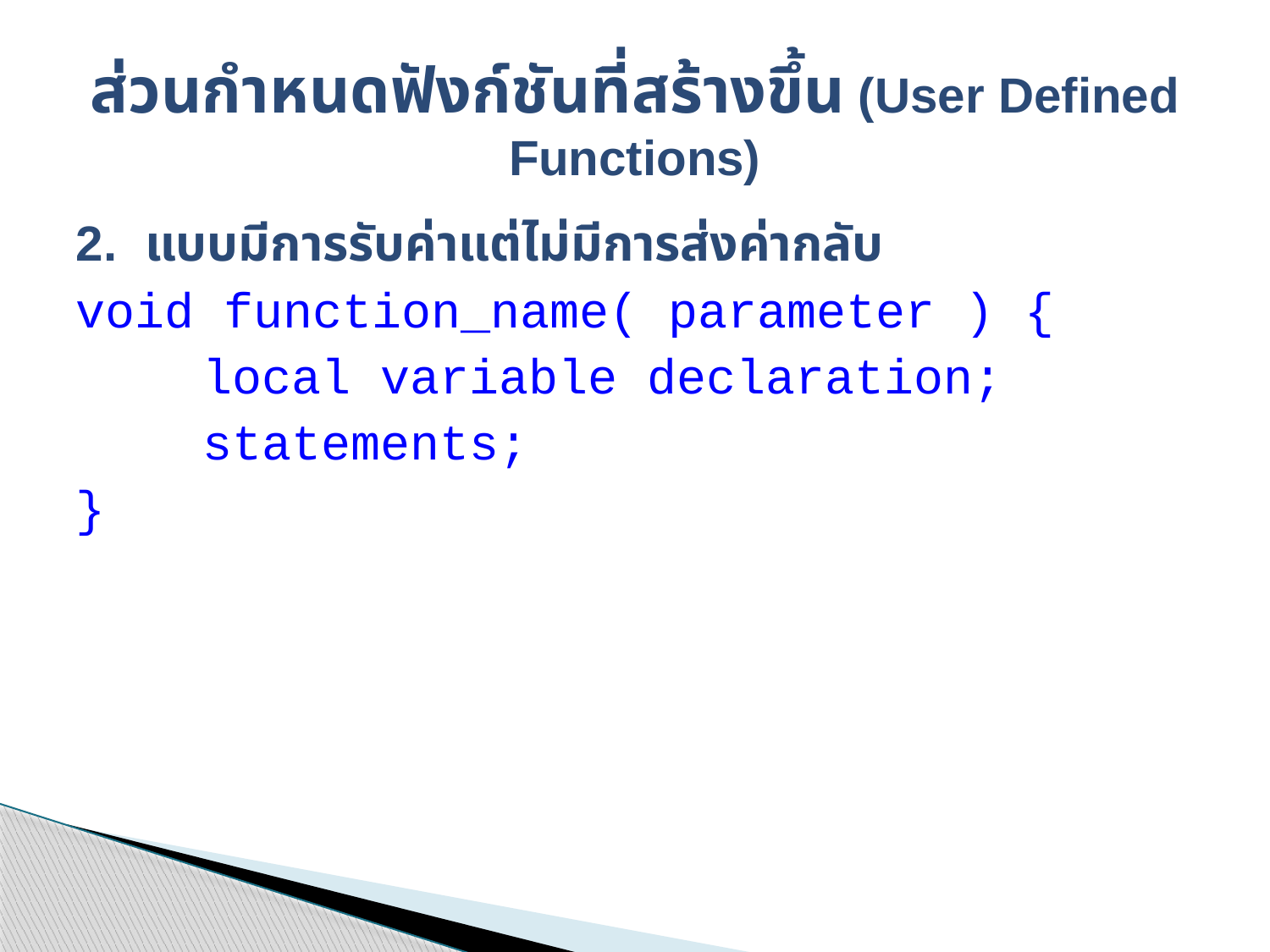

# ส่วนกำหนดฟังก์ชันที่สร้างขึ้น (User Defined Functions)
2.  แบบมีการรับค่าแต่ไม่มีการส่งค่ากลับ
void function_name( parameter ) {
	local variable declaration;
	statements;
}